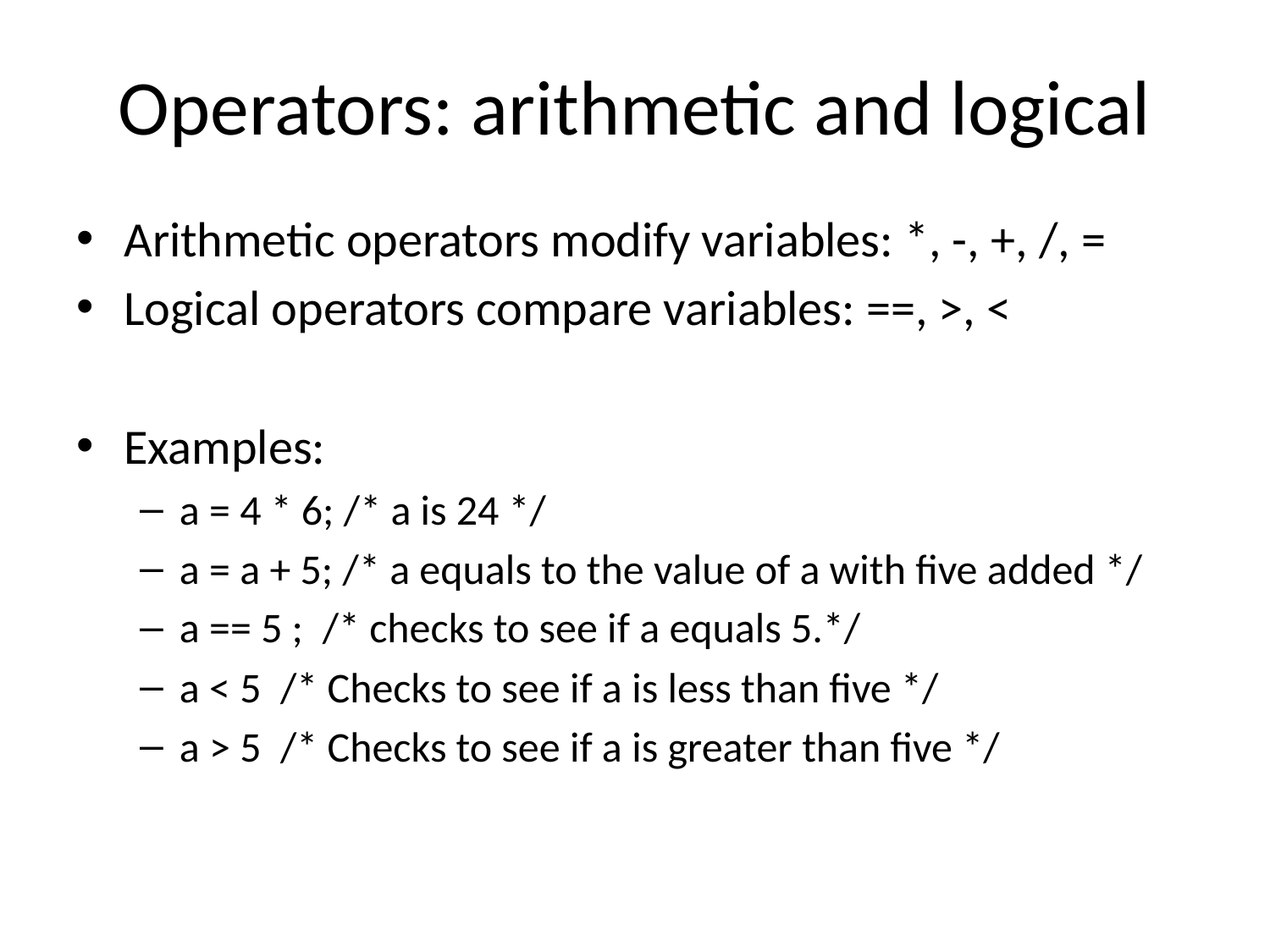

# Operators: arithmetic and logical
Arithmetic operators modify variables: *, -, +, /, =
Logical operators compare variables: ==, >, <

Examples:
a = 4 * 6; /* a is 24 */
a = a + 5; /* a equals to the value of a with five added */
a == 5 ;  /* checks to see if a equals 5.*/
a < 5  /* Checks to see if a is less than five */
a > 5  /* Checks to see if a is greater than five */